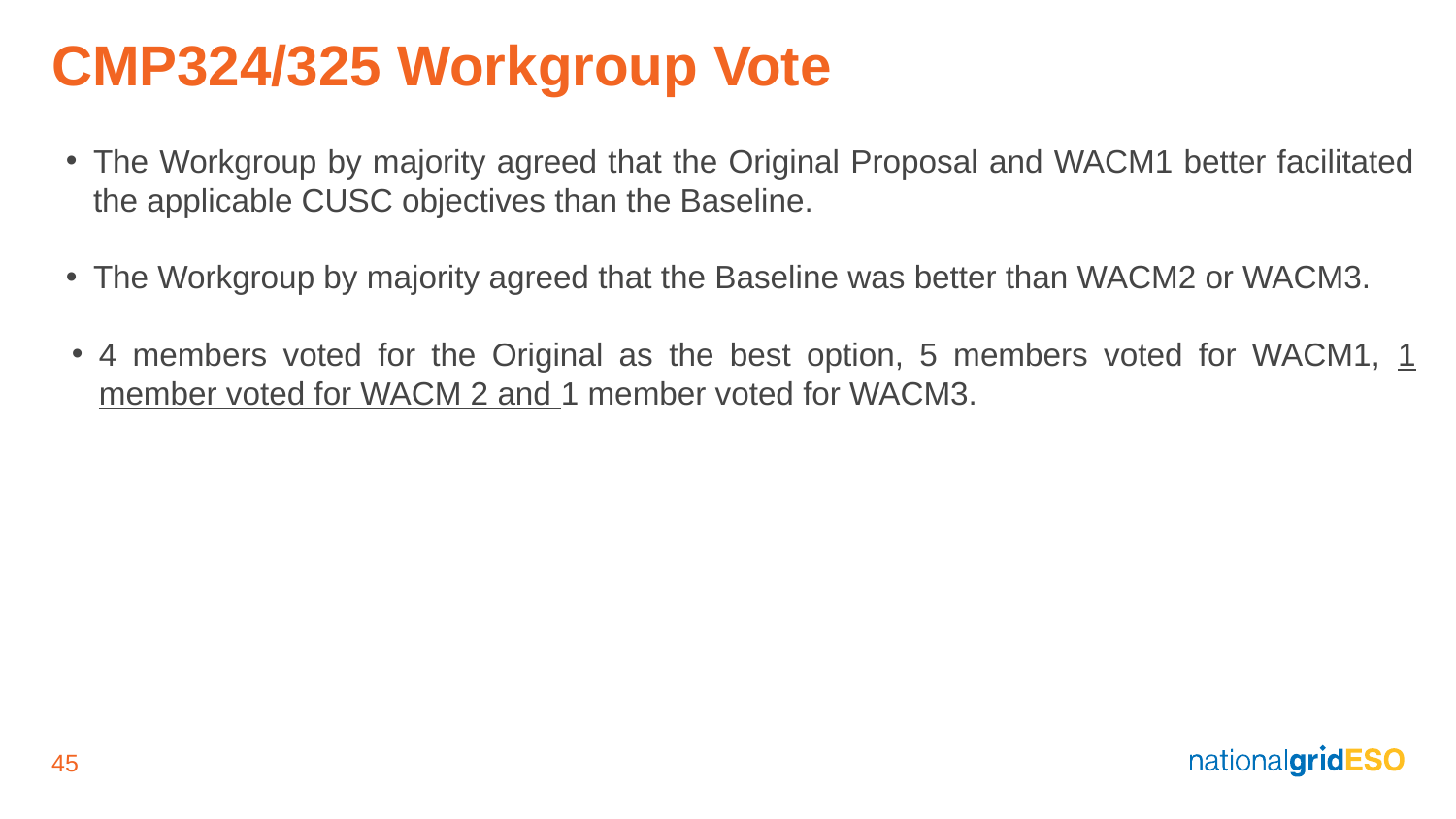

# CMP324/325 Workgroup Vote
The Workgroup by majority agreed that the Original Proposal and WACM1 better facilitated the applicable CUSC objectives than the Baseline.

The Workgroup by majority agreed that the Baseline was better than WACM2 or WACM3.

4 members voted for the Original as the best option, 5 members voted for WACM1, 1 member voted for WACM 2 and 1 member voted for WACM3.